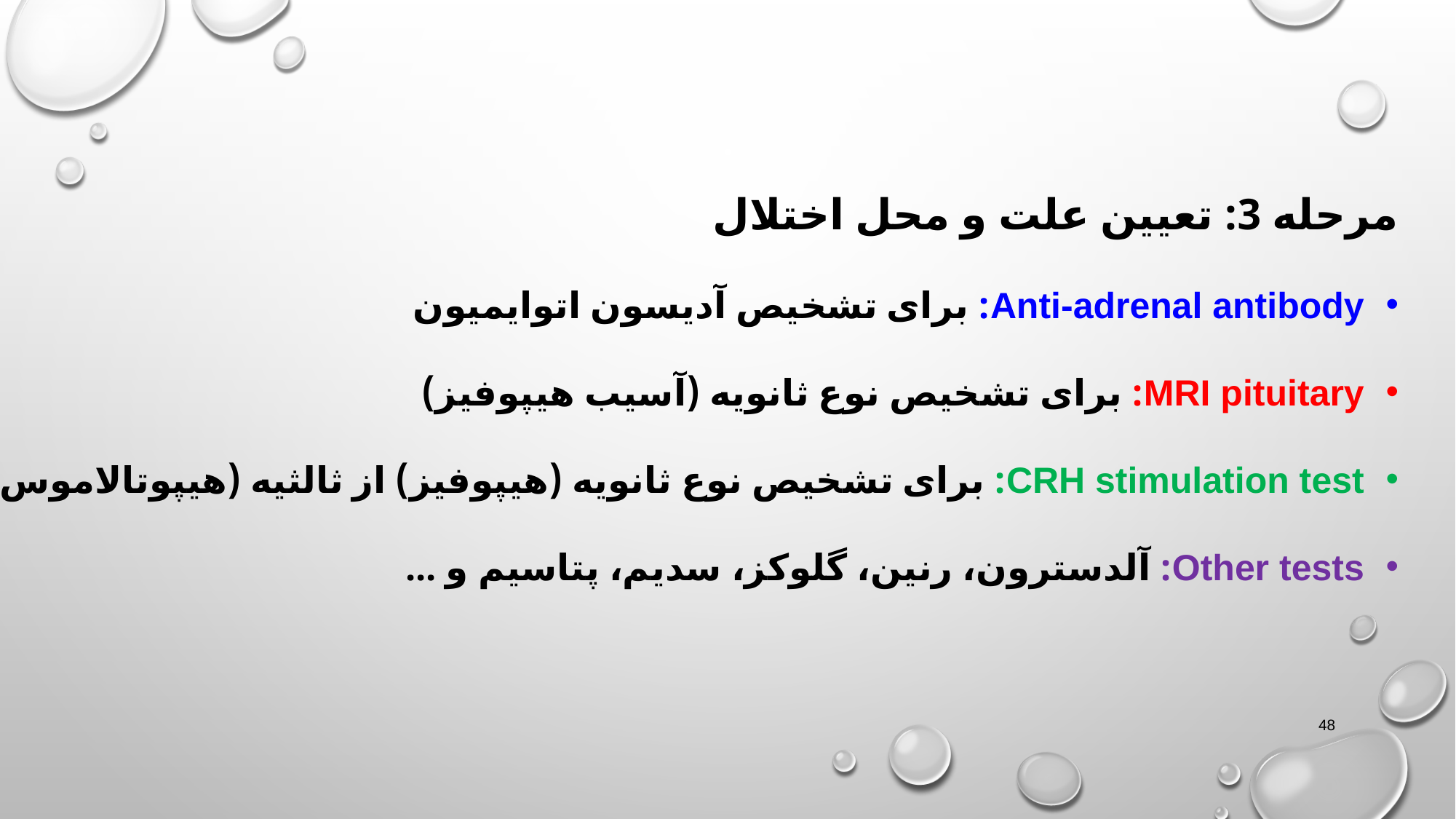

مرحله 3: تعیین علت و محل اختلال
Anti-adrenal antibody: برای تشخیص آدیسون اتوایمیون
MRI pituitary: برای تشخیص نوع ثانویه (آسیب هیپوفیز)
CRH stimulation test: برای تشخیص نوع ثانویه (هیپوفیز) از ثالثیه (هیپوتالاموس)
Other tests: آلدسترون، رنین، گلوکز، سدیم، پتاسیم و ...
48